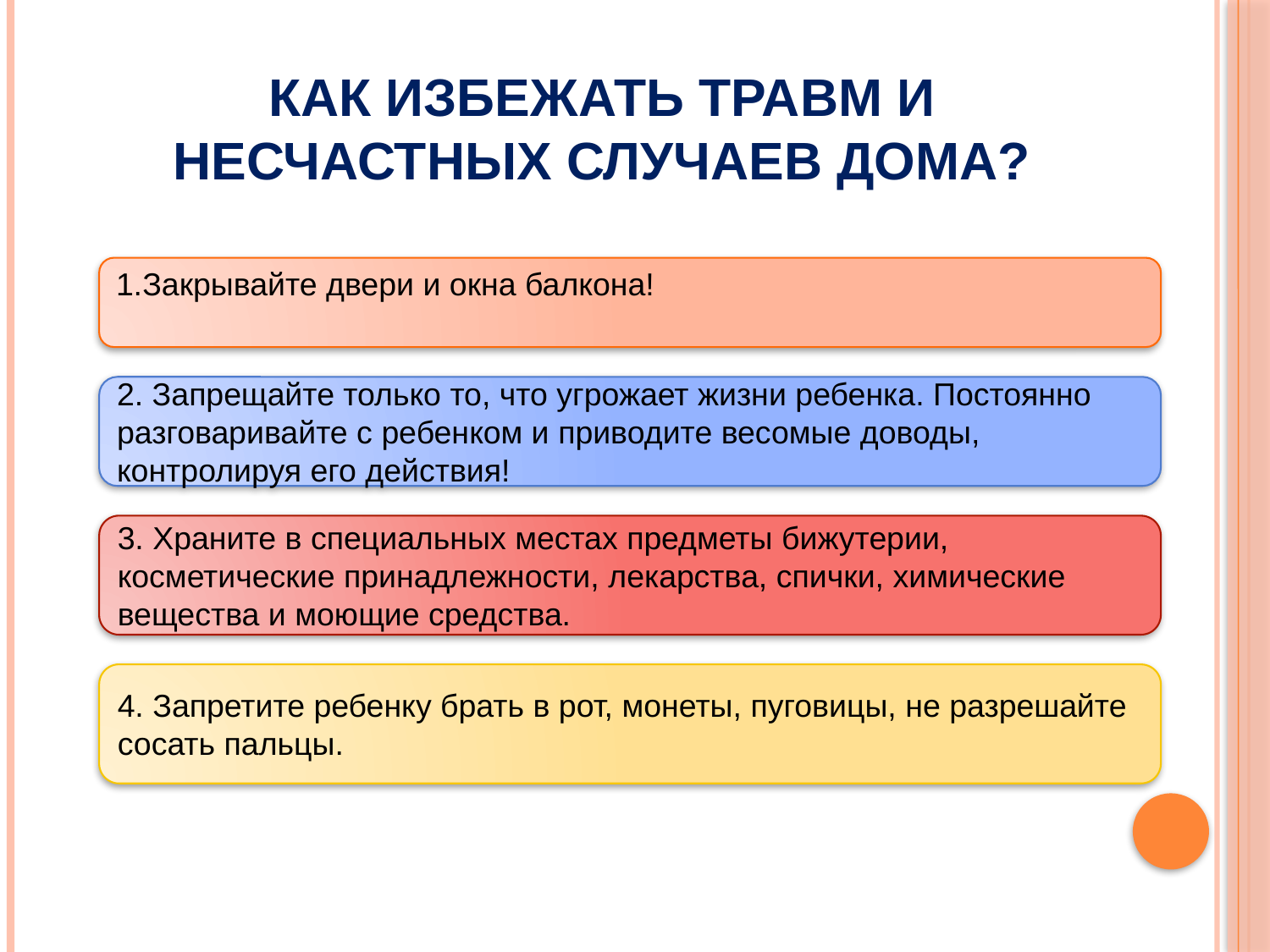

# Как избежать травм и несчастных случаев дома?
1.Закрывайте двери и окна балкона!

2. Запрещайте только то, что угрожает жизни ребенка. Постоянно разговаривайте с ребенком и приводите весомые доводы, контролируя его действия!
3. Храните в специальных местах предметы бижутерии, косметические принадлежности, лекарства, спички, химические вещества и моющие средства.
4. Запретите ребенку брать в рот, монеты, пуговицы, не разрешайте сосать пальцы.